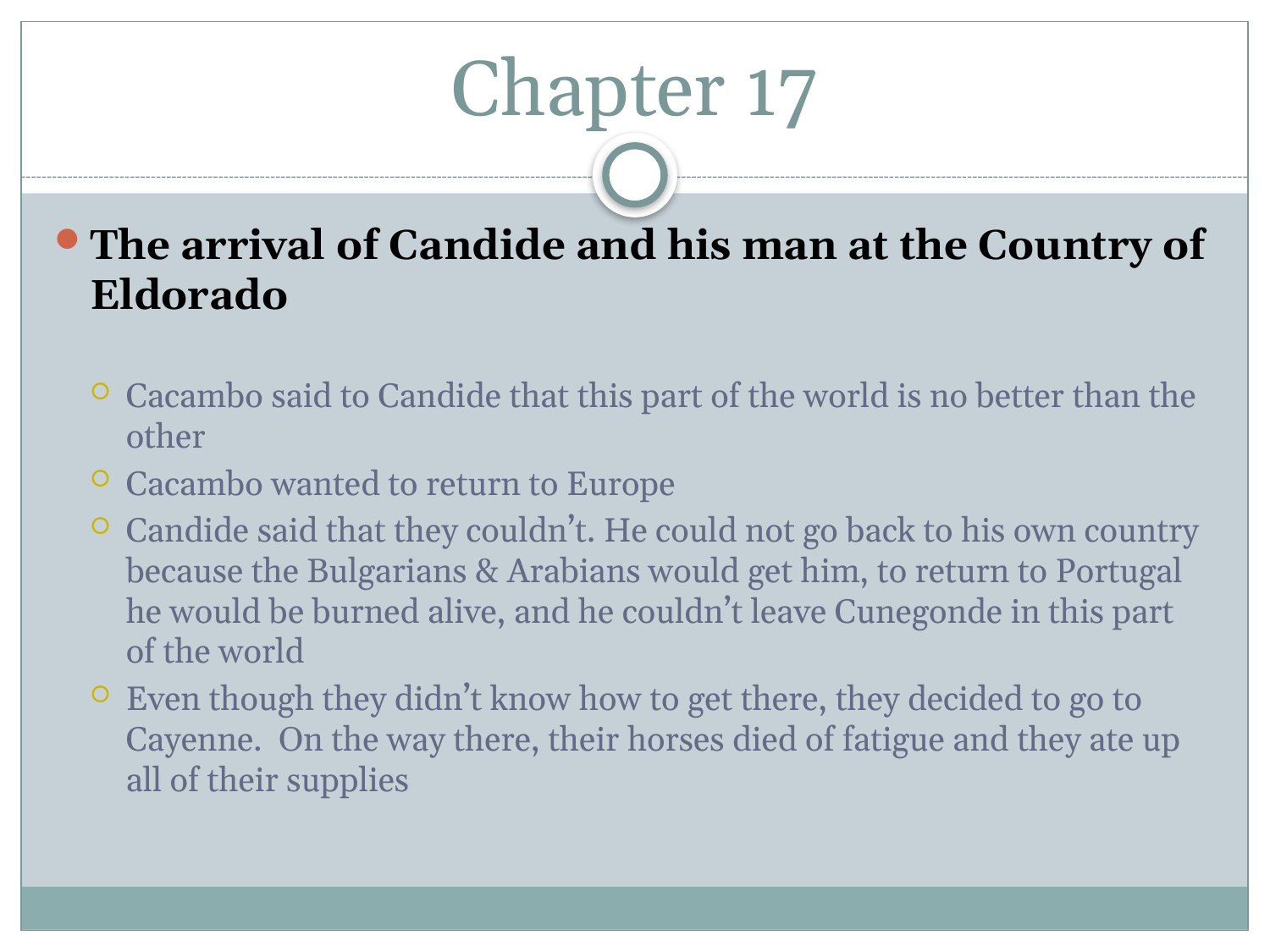

# Chapter 17
The arrival of Candide and his man at the Country of Eldorado
Cacambo said to Candide that this part of the world is no better than the other
Cacambo wanted to return to Europe
Candide said that they couldn’t. He could not go back to his own country because the Bulgarians & Arabians would get him, to return to Portugal he would be burned alive, and he couldn’t leave Cunegonde in this part of the world
Even though they didn’t know how to get there, they decided to go to Cayenne.  On the way there, their horses died of fatigue and they ate up all of their supplies